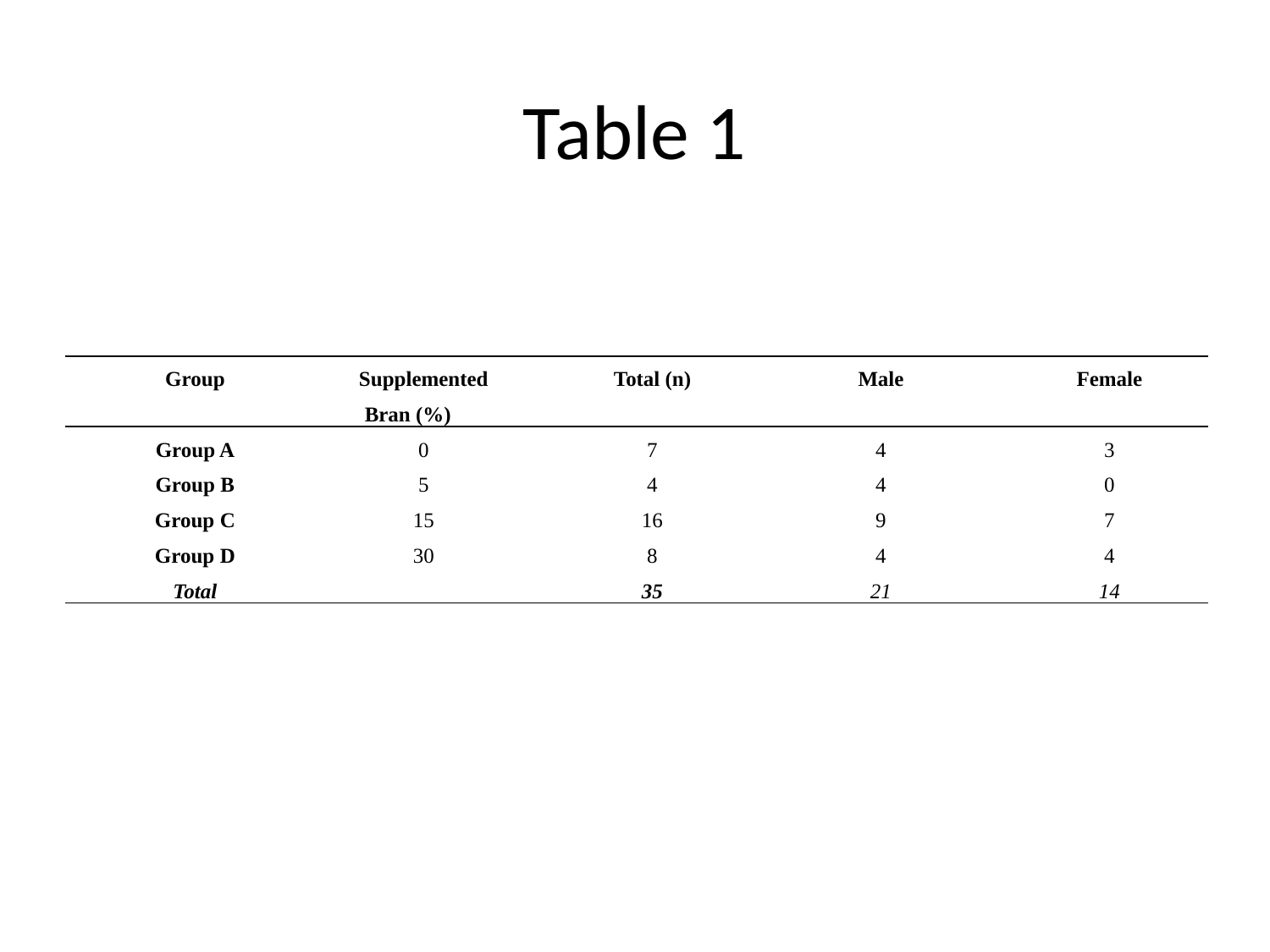

# Table 1
| Group | Supplemented Bran (%) | Total (n) | Male | Female |
| --- | --- | --- | --- | --- |
| Group A | 0 | 7 | 4 | 3 |
| Group B | 5 | 4 | 4 | 0 |
| Group C | 15 | 16 | 9 | 7 |
| Group D | 30 | 8 | 4 | 4 |
| Total |  | 35 | 21 | 14 |